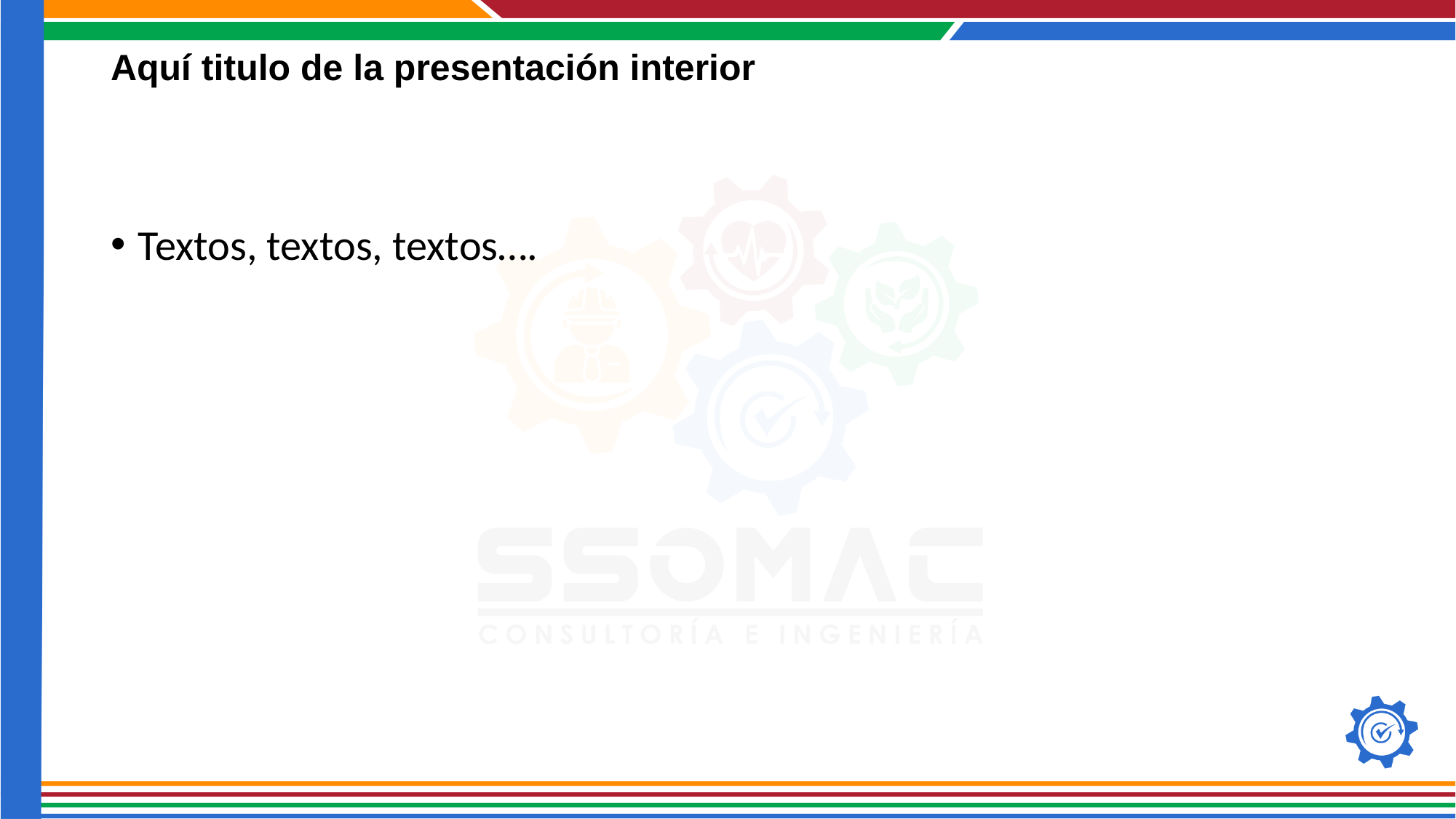

Aquí titulo de la presentación interior
Textos, textos, textos….